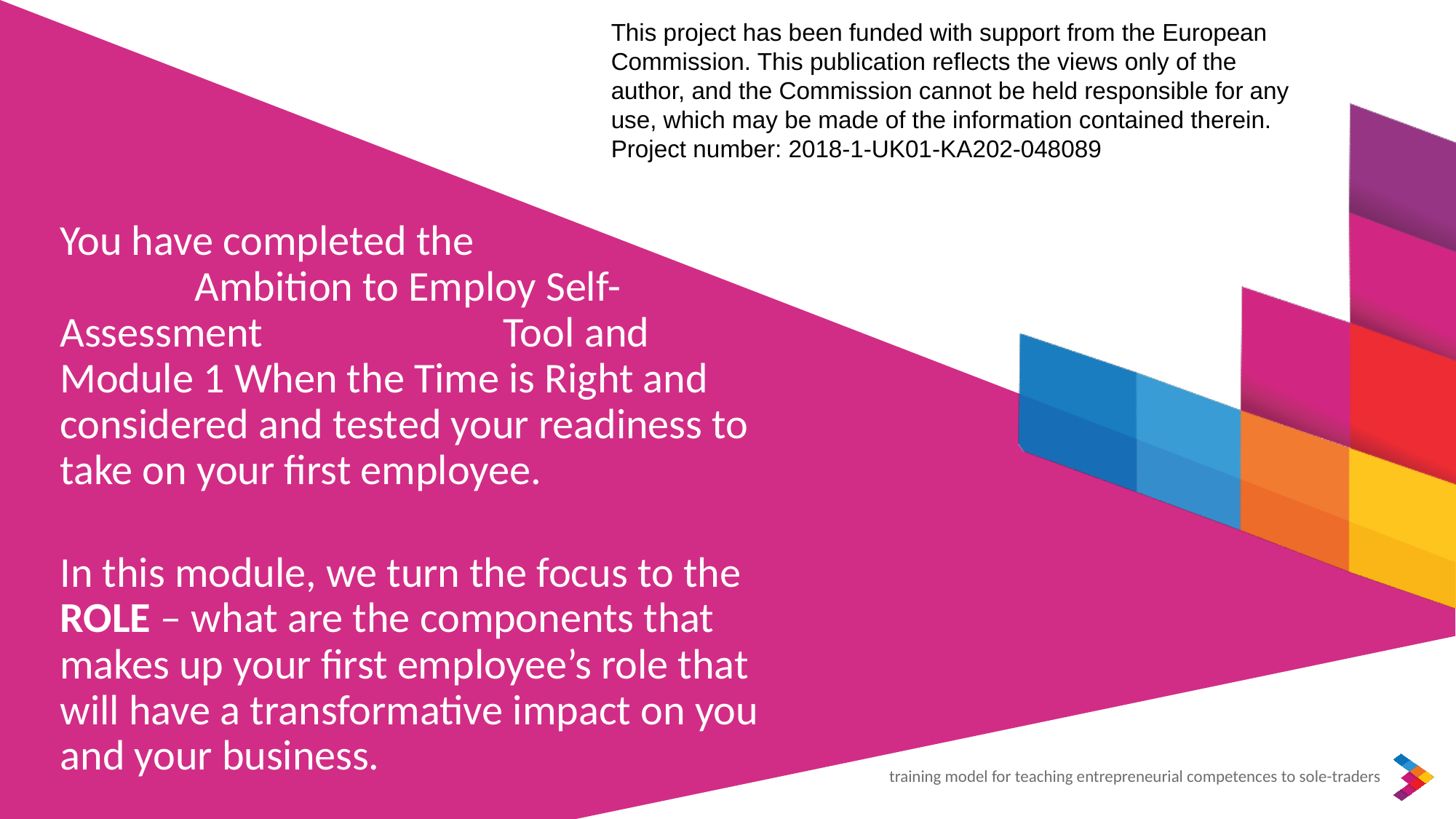

This project has been funded with support from the European Commission. This publication reflects the views only of the author, and the Commission cannot be held responsible for any use, which may be made of the information contained therein. Project number: 2018-1-UK01-KA202-048089
You have completed the                                            Ambition to Employ Self-Assessment                         Tool and Module 1 When the Time is Right and considered and tested your readiness to take on your first employee.

In this module, we turn the focus to the ROLE – what are the components that makes up your first employee’s role that will have a transformative impact on you and your business.